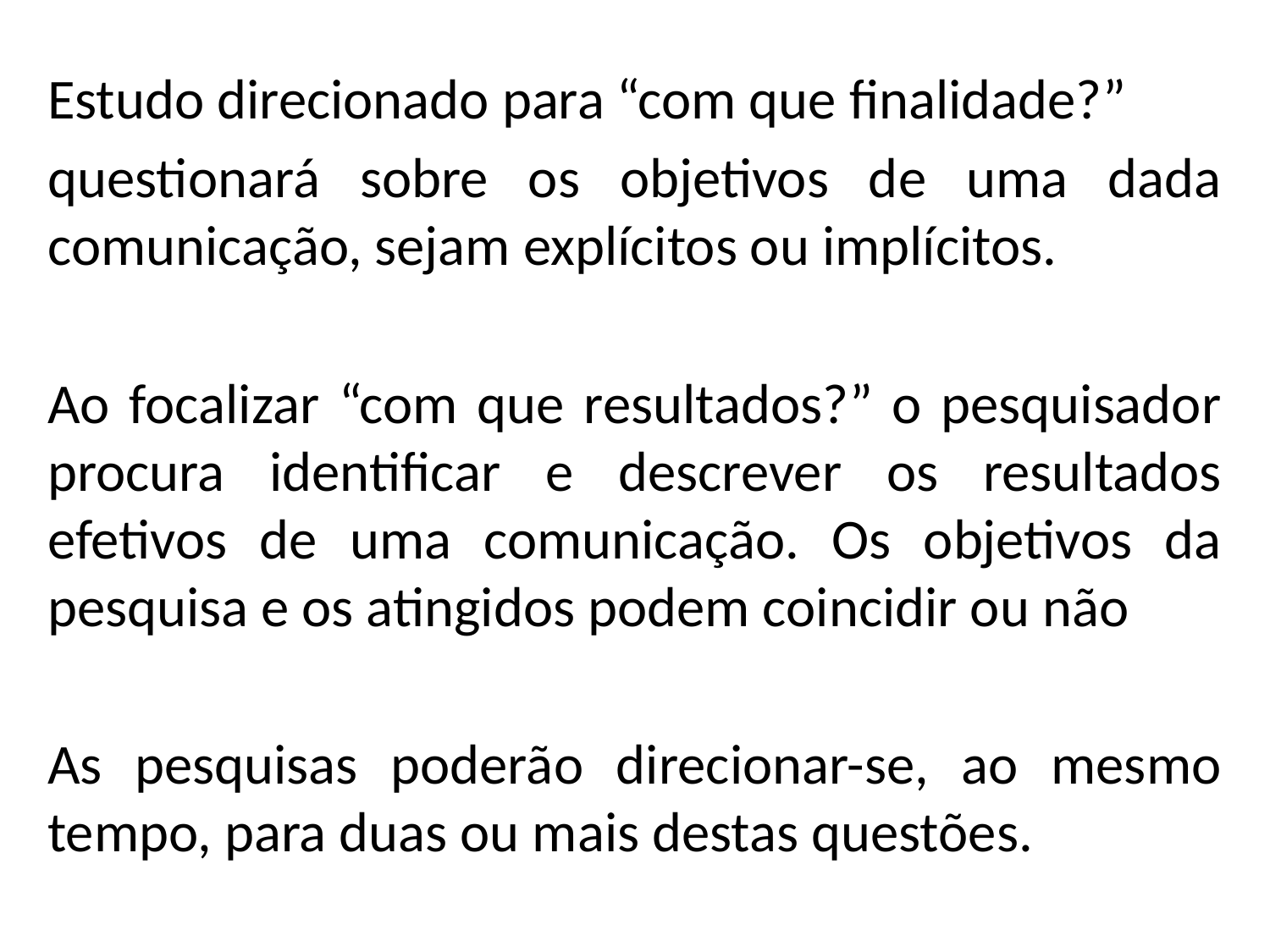

Estudo direcionado para “com que finalidade?”
questionará sobre os objetivos de uma dada comunicação, sejam explícitos ou implícitos.

Ao focalizar “com que resultados?” o pesquisador procura identificar e descrever os resultados efetivos de uma comunicação. Os objetivos da pesquisa e os atingidos podem coincidir ou não

As pesquisas poderão direcionar-se, ao mesmo tempo, para duas ou mais destas questões.